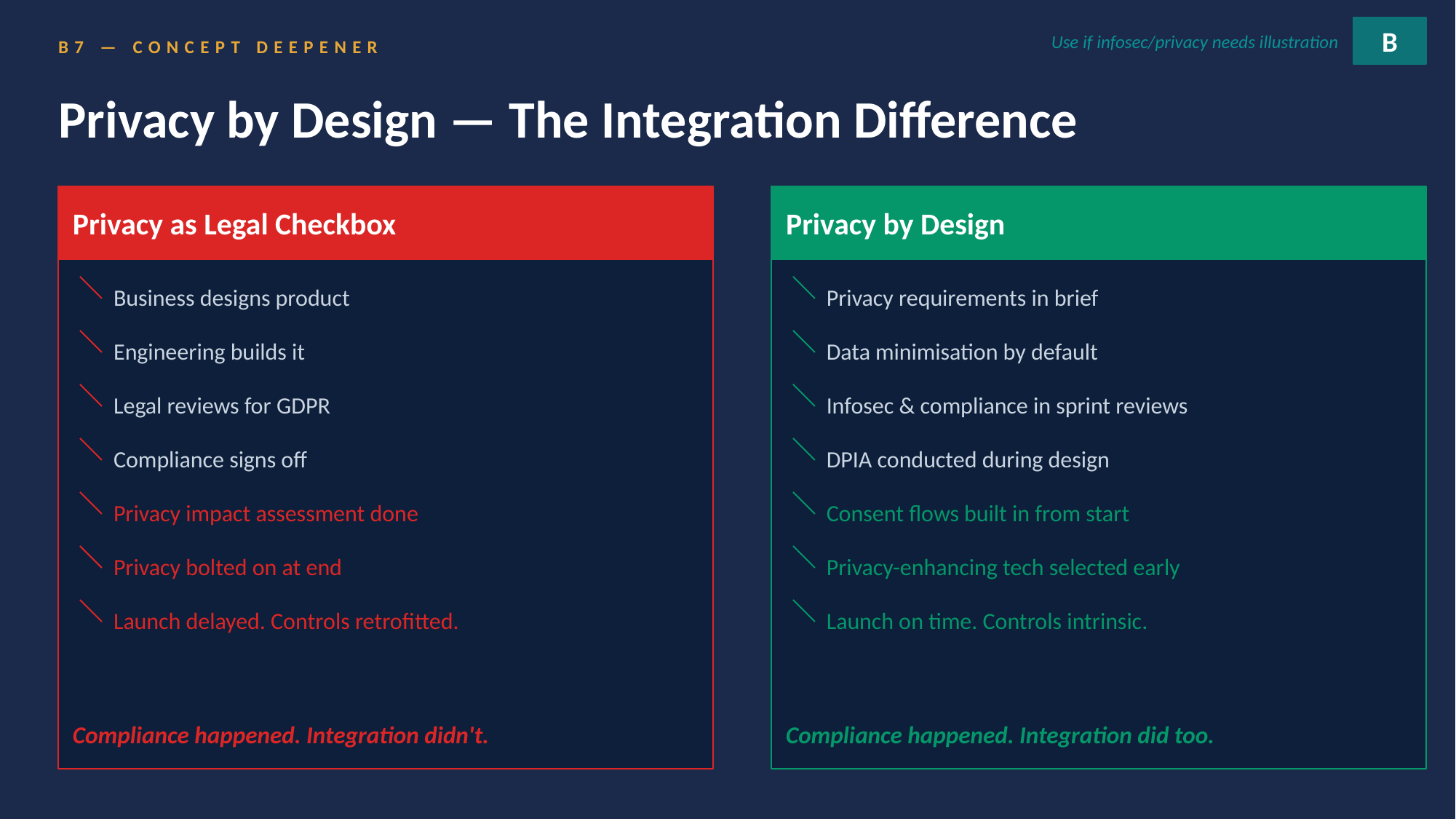

B
Use if infosec/privacy needs illustration
B7 — CONCEPT DEEPENER
Privacy by Design — The Integration Difference

Privacy as Legal Checkbox
Privacy by Design
Business designs product
Privacy requirements in brief

Engineering builds it
Data minimisation by default

Legal reviews for GDPR
Infosec & compliance in sprint reviews

Compliance signs off
DPIA conducted during design

Privacy impact assessment done
Consent flows built in from start

Privacy bolted on at end
Privacy-enhancing tech selected early

Launch delayed. Controls retrofitted.
Launch on time. Controls intrinsic.

Compliance happened. Integration didn't.
Compliance happened. Integration did too.